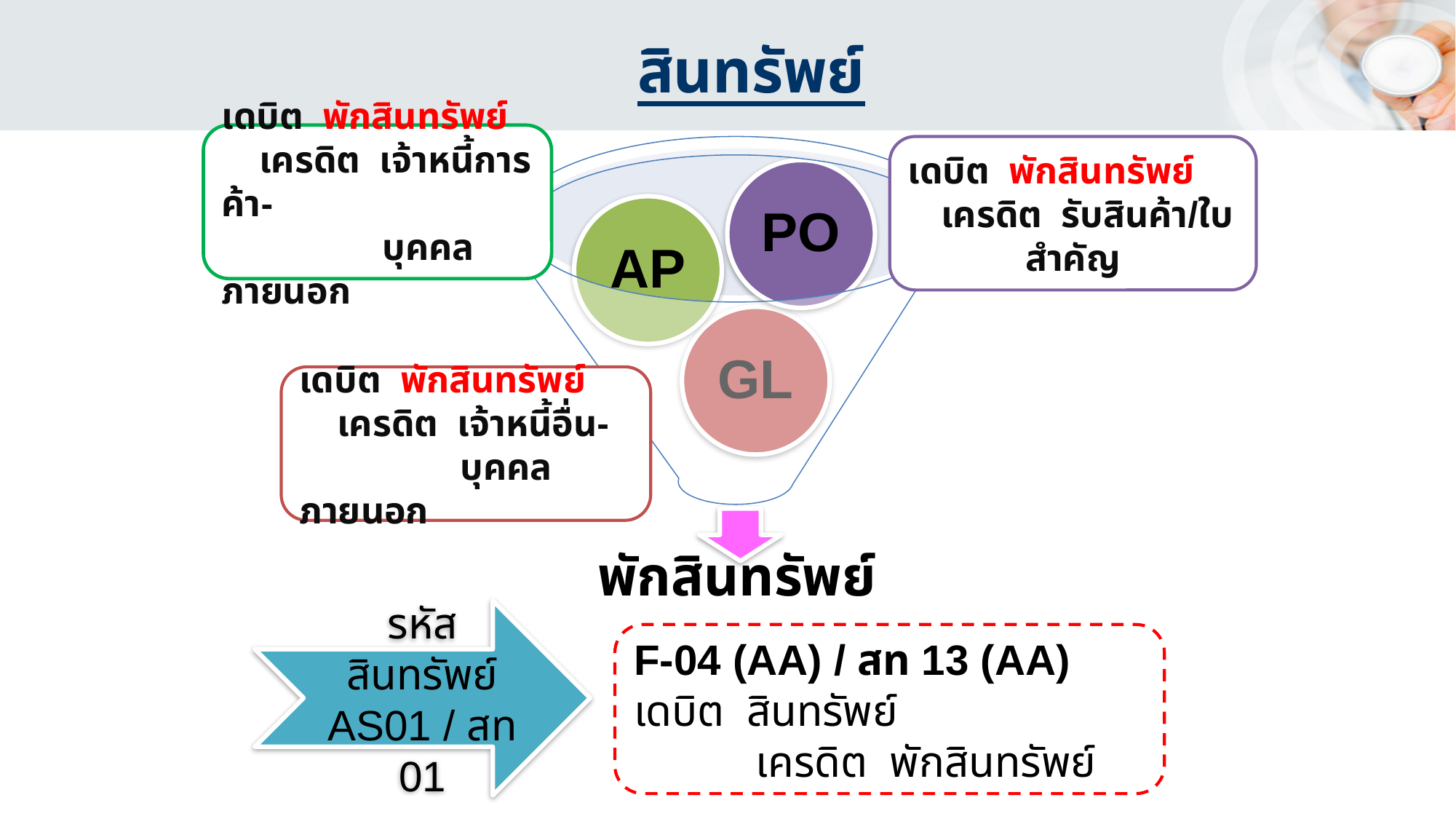

สินทรัพย์
พักสินทรัพย์
GL
AP
PO
เดบิต  พักสินทรัพย์
    เครดิต  เจ้าหนี้การค้า-
                 บุคคลภายนอก
เดบิต  พักสินทรัพย์
   เครดิต  รับสินค้า/ใบสำคัญ
เดบิต  พักสินทรัพย์
    เครดิต  เจ้าหนี้อื่น-
                 บุคคลภายนอก
รหัสสินทรัพย์
AS01 / สท 01
F-04 (AA) / สท 13 (AA)
เดบิต  สินทรัพย์
           เครดิต  พักสินทรัพย์